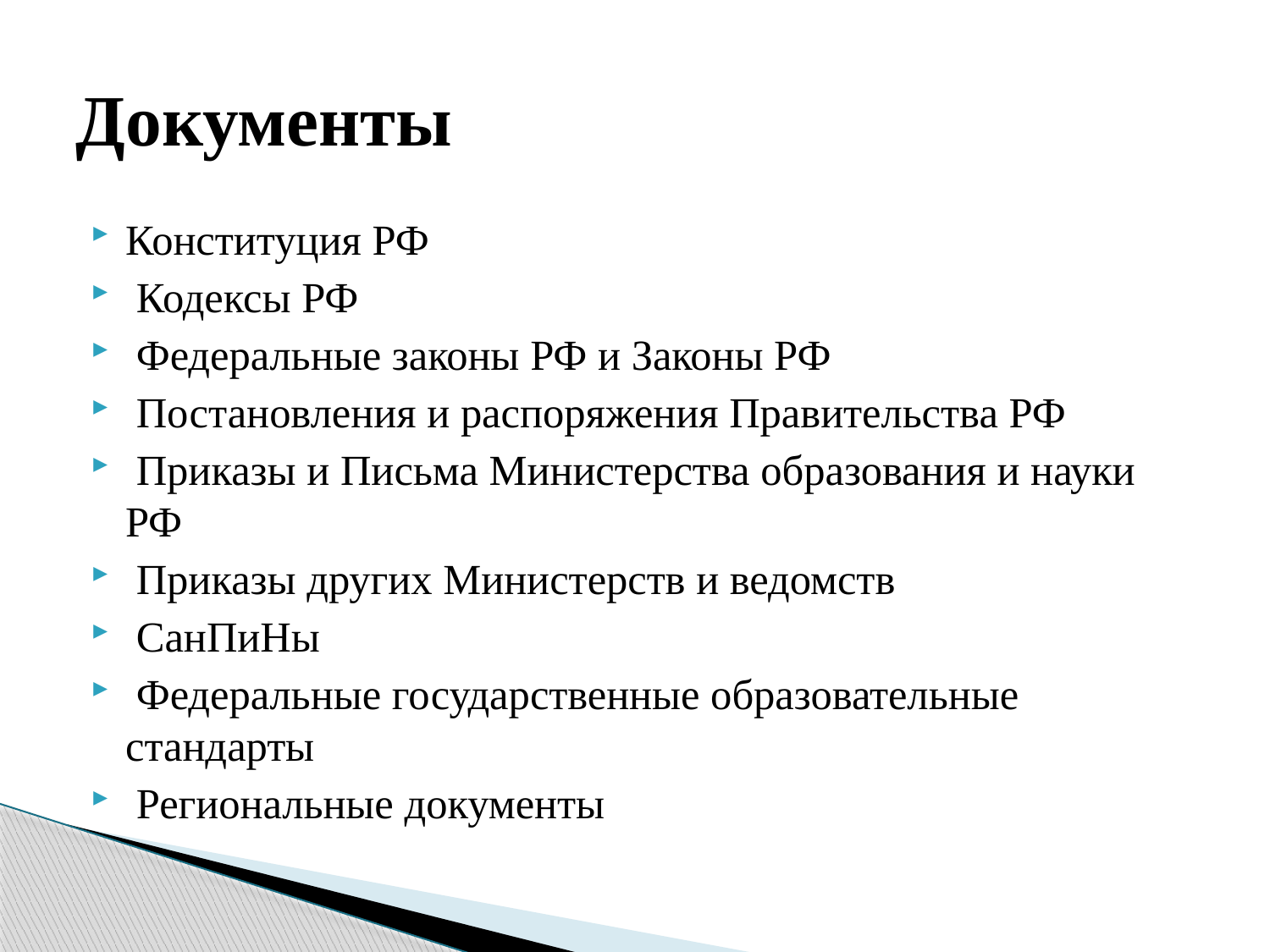

# Документы
Конституция РФ
 Кодексы РФ
 Федеральные законы РФ и Законы РФ
 Постановления и распоряжения Правительства РФ
 Приказы и Письма Министерства образования и науки РФ
 Приказы других Министерств и ведомств
 СанПиНы
 Федеральные государственные образовательные стандарты
 Региональные документы